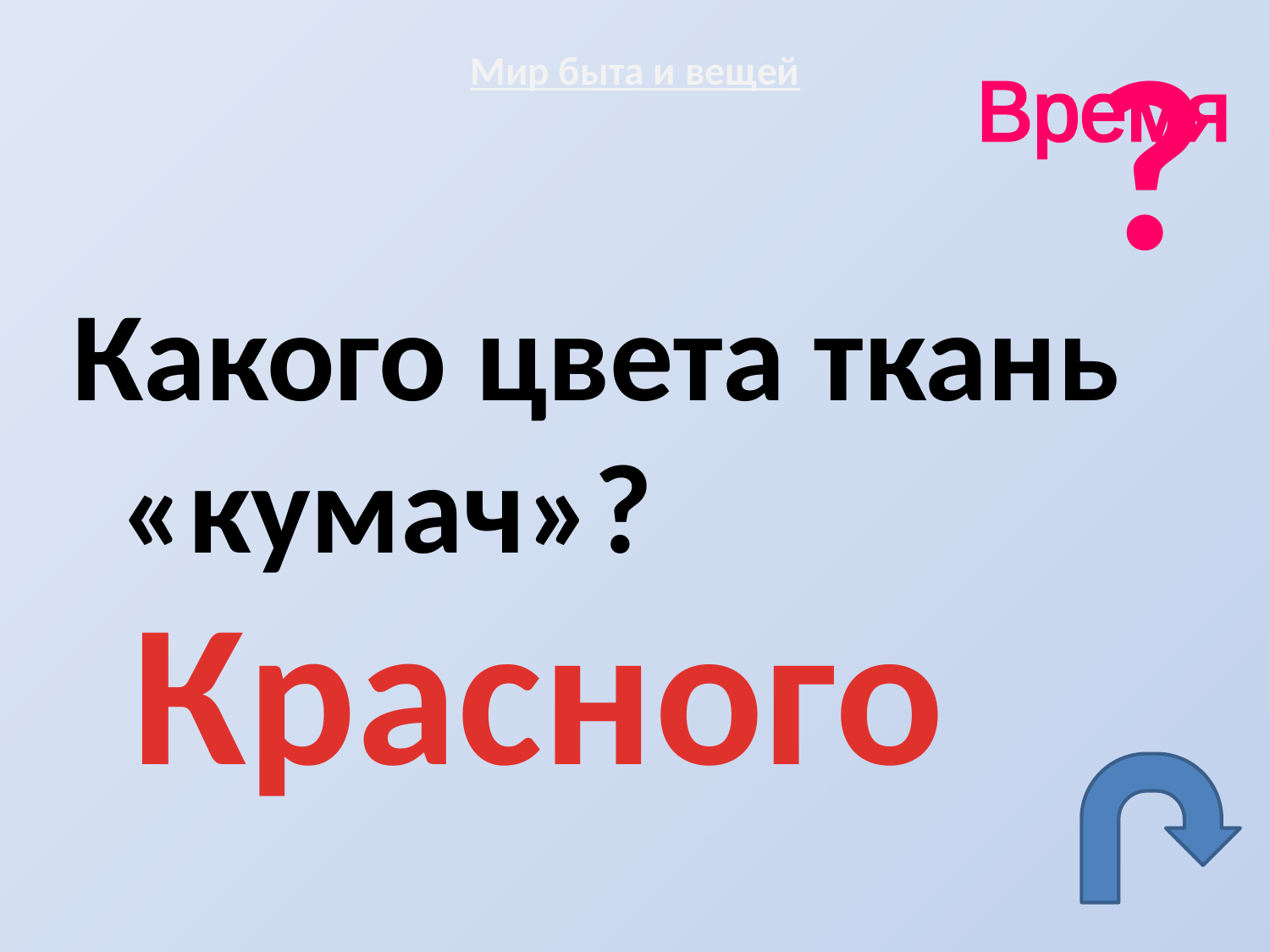

?
# Мир быта и вещей
Время
Какого цвета ткань «кумач»?
Красного